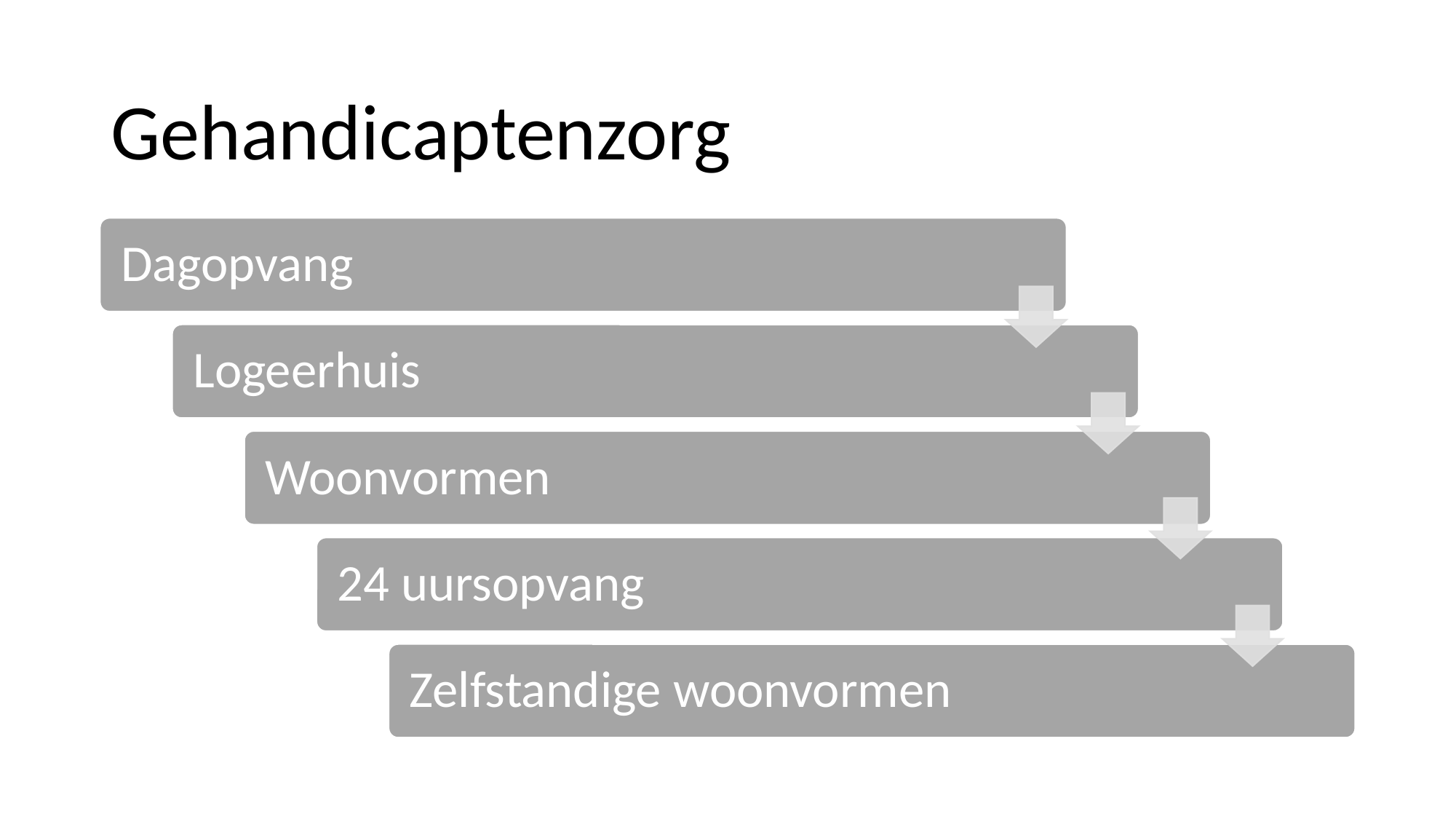

# Gehandicaptenzorg
Dagopvang
Logeerhuis
Woonvormen
24 uursopvang
Zelfstandige woonvormen